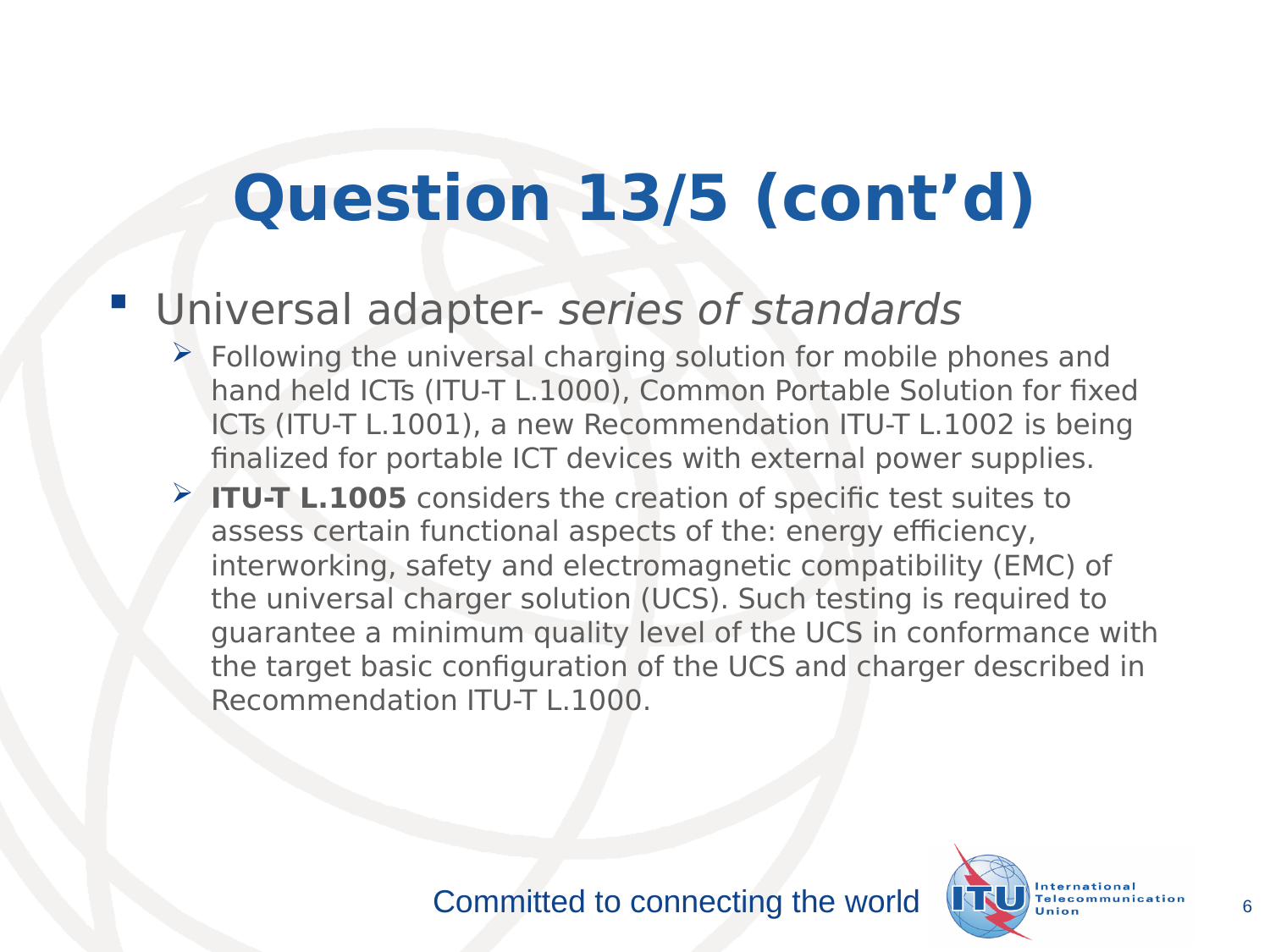

# Question 13/5 (cont’d)
Universal adapter- series of standards
Following the universal charging solution for mobile phones and hand held ICTs (ITU-T L.1000), Common Portable Solution for fixed ICTs (ITU-T L.1001), a new Recommendation ITU-T L.1002 is being finalized for portable ICT devices with external power supplies.
ITU-T L.1005 considers the creation of specific test suites to assess certain functional aspects of the: energy efficiency, interworking, safety and electromagnetic compatibility (EMC) of the universal charger solution (UCS). Such testing is required to guarantee a minimum quality level of the UCS in conformance with the target basic configuration of the UCS and charger described in Recommendation ITU-T L.1000.
6